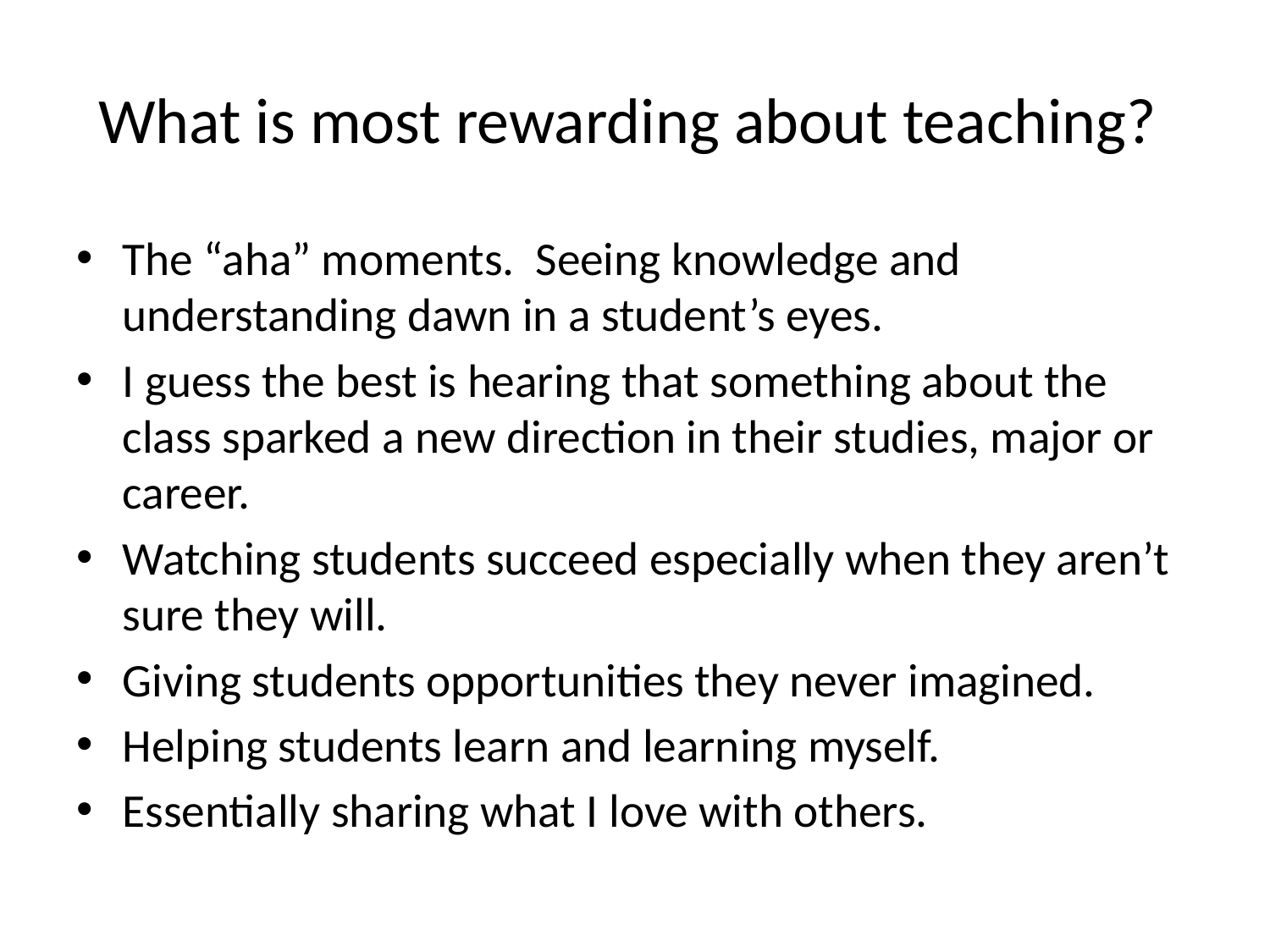

# What is most rewarding about teaching?
The “aha” moments.  Seeing knowledge and understanding dawn in a student’s eyes.
I guess the best is hearing that something about the class sparked a new direction in their studies, major or career.
Watching students succeed especially when they aren’t sure they will.
Giving students opportunities they never imagined.
Helping students learn and learning myself.
Essentially sharing what I love with others.